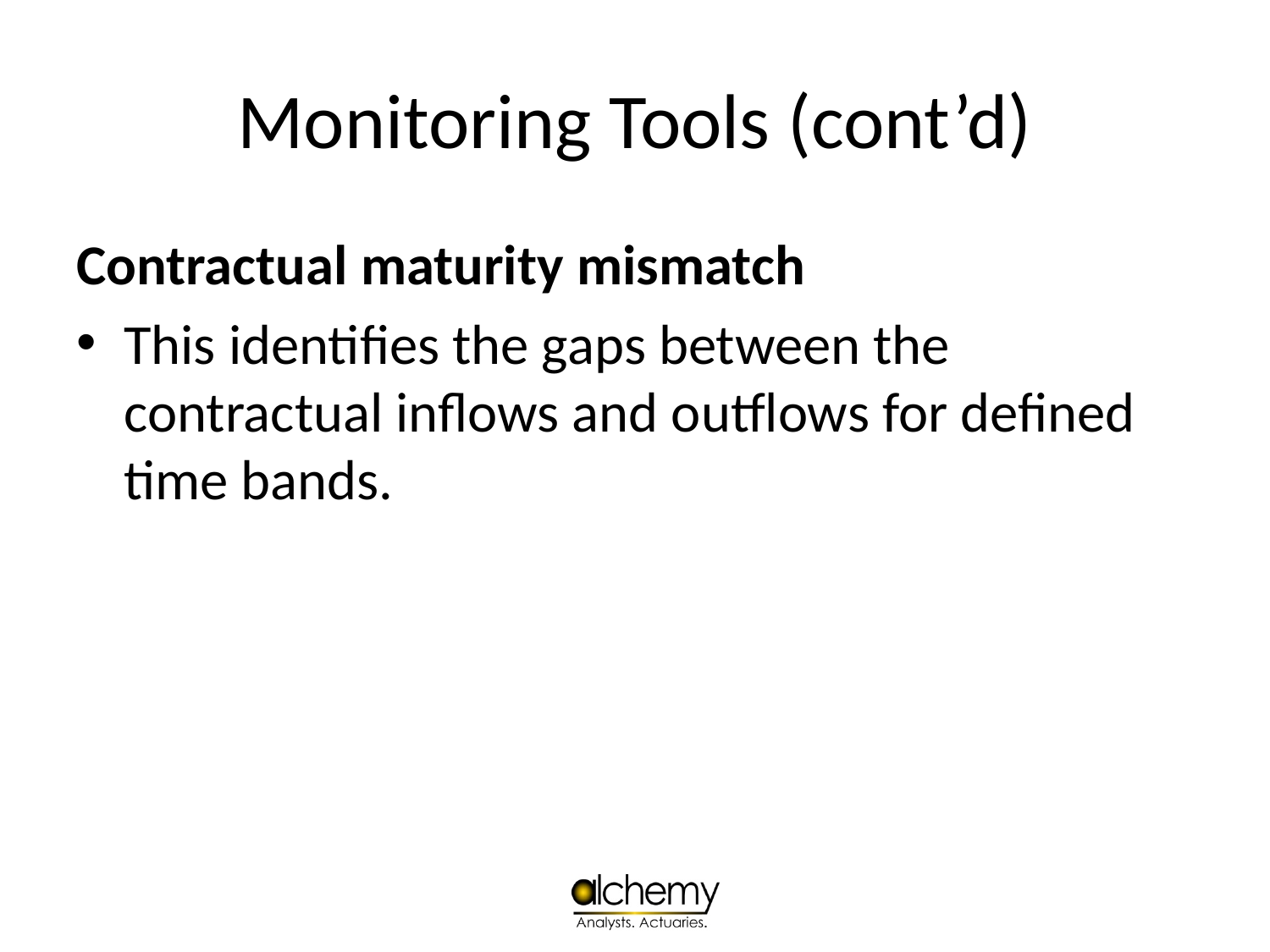

# Monitoring Tools (cont’d)
Contractual maturity mismatch
This identifies the gaps between the contractual inflows and outflows for defined time bands.